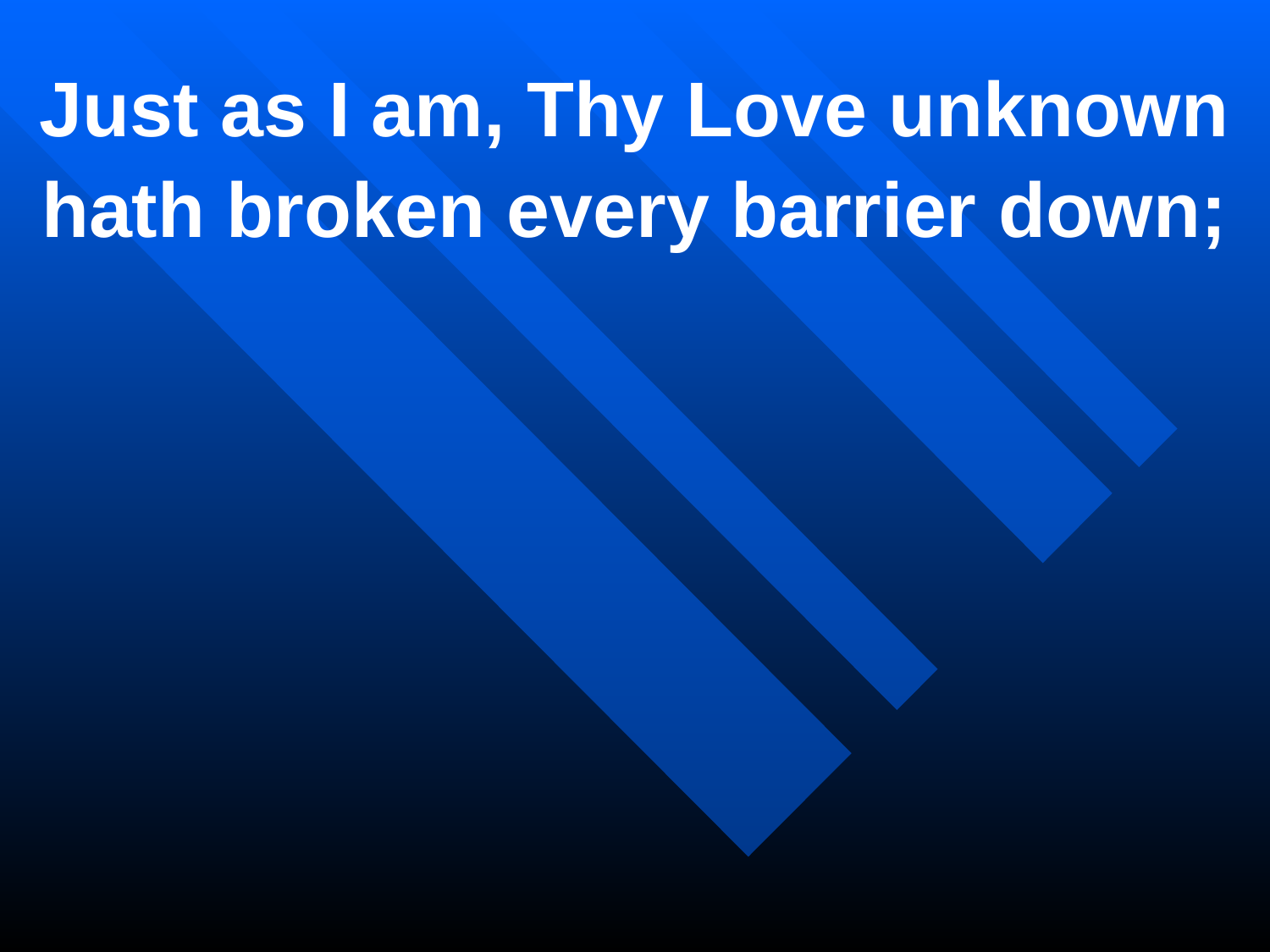

Just as I am, Thy Love unknown
hath broken every barrier down;